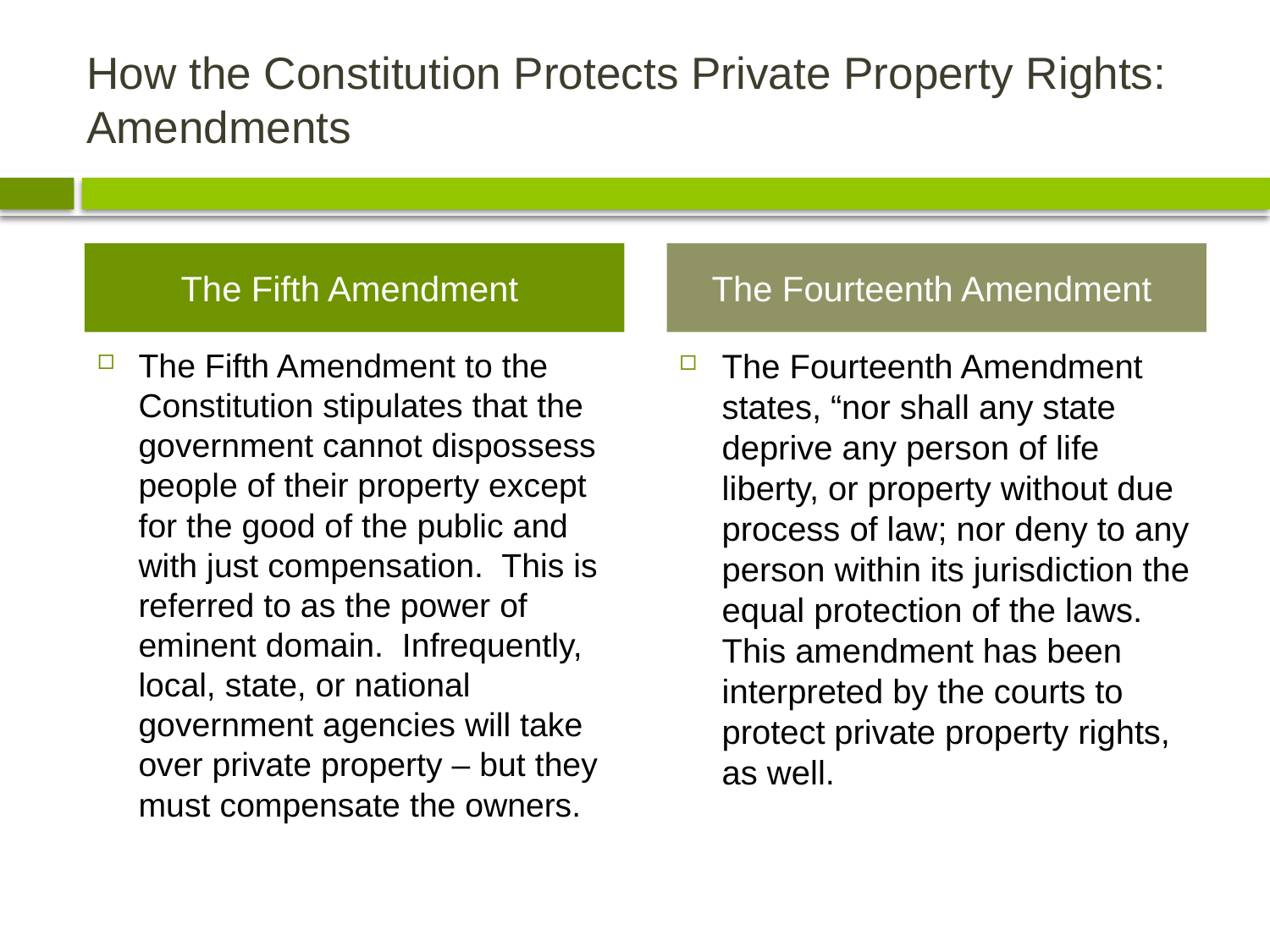

# How the Constitution Protects Private Property Rights: Amendments
The Fifth Amendment
The Fourteenth Amendment
The Fifth Amendment to the Constitution stipulates that the government cannot dispossess people of their property except for the good of the public and with just compensation.  This is referred to as the power of eminent domain.  Infrequently, local, state, or national government agencies will take over private property – but they must compensate the owners.
The Fourteenth Amendment states, “nor shall any state deprive any person of life liberty, or property without due process of law; nor deny to any person within its jurisdiction the equal protection of the laws.  This amendment has been interpreted by the courts to protect private property rights, as well.